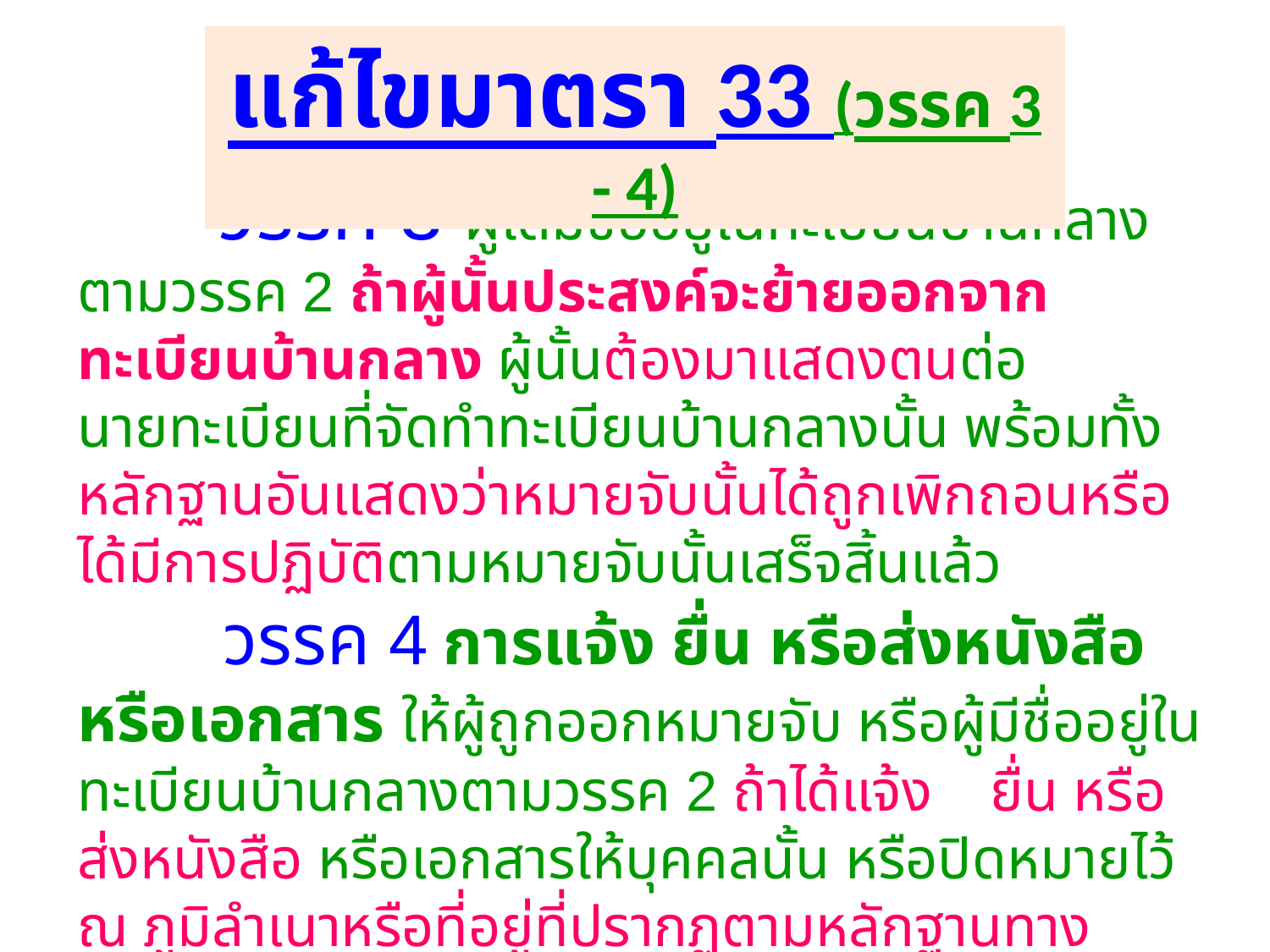

แก้ไขมาตรา 33 (วรรค 3 - 4)
       วรรค 3 ผู้ใดมีชื่ออยู่ในทะเบียนบ้านกลางตามวรรค 2 ถ้าผู้นั้นประสงค์จะย้ายออกจากทะเบียนบ้านกลาง ผู้นั้นต้องมาแสดงตนต่อ         นายทะเบียนที่จัดทำทะเบียนบ้านกลางนั้น พร้อมทั้งหลักฐานอันแสดงว่าหมายจับนั้นได้ถูกเพิกถอนหรือได้มีการปฏิบัติตามหมายจับนั้นเสร็จสิ้นแล้ว
          วรรค 4 การแจ้ง ยื่น หรือส่งหนังสือหรือเอกสาร ให้ผู้ถูกออกหมายจับ หรือผู้มีชื่ออยู่ในทะเบียนบ้านกลางตามวรรค 2 ถ้าได้แจ้ง    ยื่น หรือส่งหนังสือ หรือเอกสารให้บุคคลนั้น หรือปิดหมายไว้ ณ ภูมิลำเนาหรือที่อยู่ที่ปรากฏตามหลักฐานทางทะเบียนตามกฎหมายว่าด้วยการทะเบียนราษฎรที่ปรากฏครั้งสุดท้ายก่อนย้ายมาในทะเบียนบ้านกลาง ให้ถือว่าได้แจ้ง ยื่น ส่ง หรือปิดโดยชอบด้วยกฎหมายและผู้นั้นได้รับทราบแล้ว”